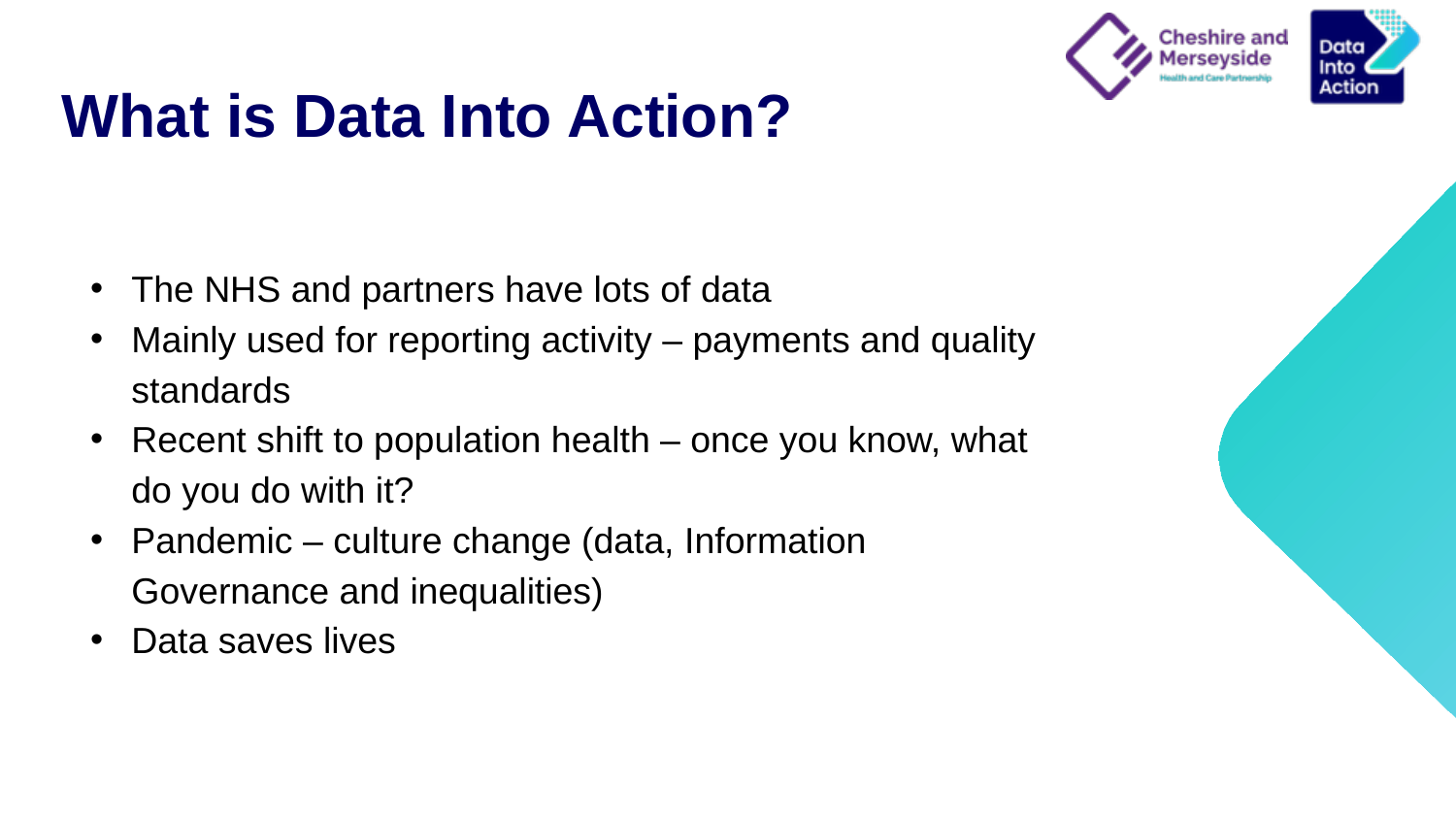

# What is Data Into Action?
The NHS and partners have lots of data
Mainly used for reporting activity – payments and quality standards
Recent shift to population health – once you know, what do you do with it?
Pandemic – culture change (data, Information Governance and inequalities)
Data saves lives